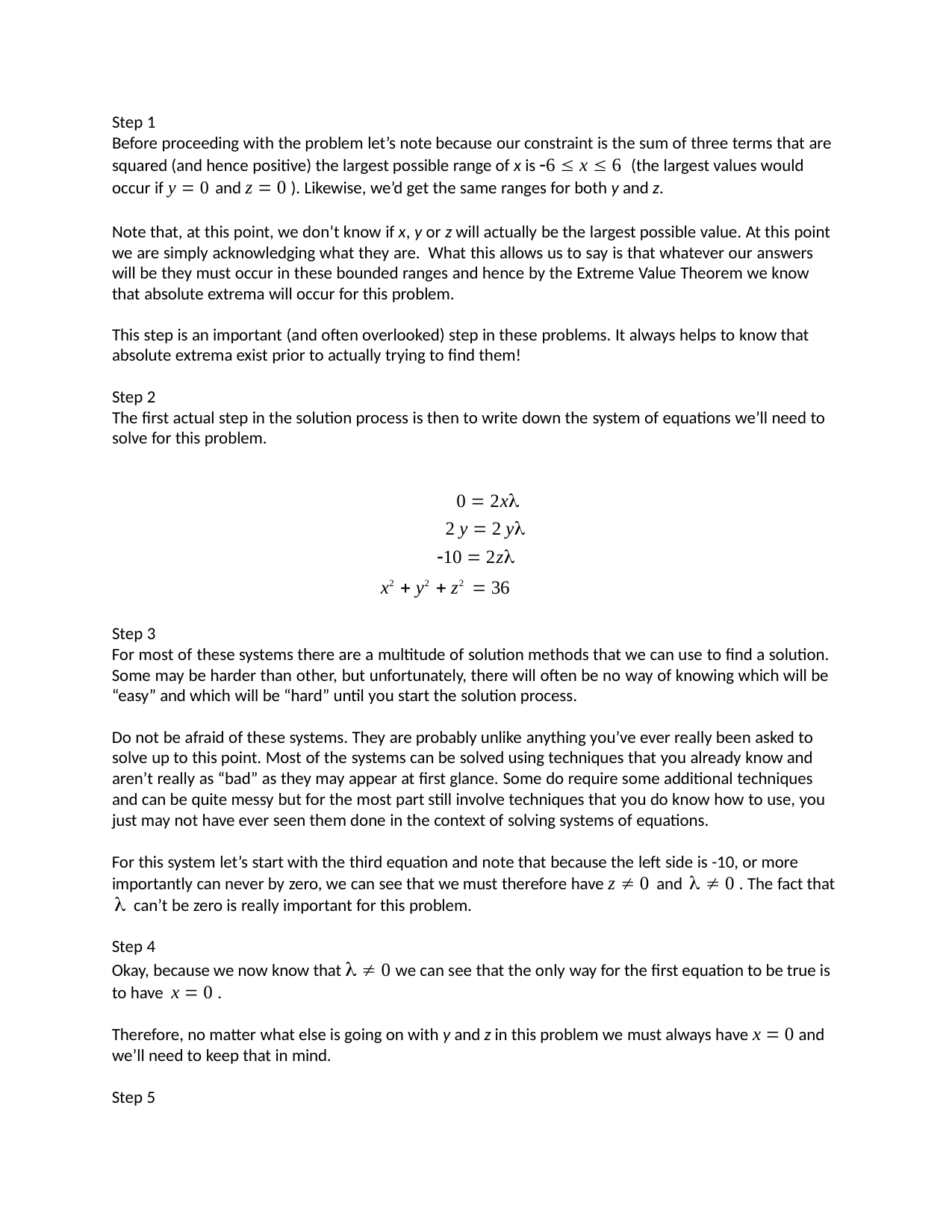

Step 1
Before proceeding with the problem let’s note because our constraint is the sum of three terms that are  squared (and hence positive) the largest possible range of x is −6 ≤ x ≤ 6  (the largest values would  occur if y = 0 and z = 0 ). Likewise, we’d get the same ranges for both y and z.

Note that, at this point, we don’t know if x, y or z will actually be the largest possible value. At this point  we are simply acknowledging what they are. What this allows us to say is that whatever our answers  will be they must occur in these bounded ranges and hence by the Extreme Value Theorem we know  that absolute extrema will occur for this problem.

This step is an important (and often overlooked) step in these problems. It always helps to know that  absolute extrema exist prior to actually trying to find them!

Step 2
The first actual step in the solution process is then to write down the system of equations we’ll need to  solve for this problem.

0 = 2xλ
2 y = 2 yλ
−10 = 2zλ
x2 + y2 + z2 = 36

Step 3
For most of these systems there are a multitude of solution methods that we can use to find a solution.  Some may be harder than other, but unfortunately, there will often be no way of knowing which will be  “easy” and which will be “hard” until you start the solution process.

Do not be afraid of these systems. They are probably unlike anything you’ve ever really been asked to  solve up to this point. Most of the systems can be solved using techniques that you already know and  aren’t really as “bad” as they may appear at first glance. Some do require some additional techniques  and can be quite messy but for the most part still involve techniques that you do know how to use, you  just may not have ever seen them done in the context of solving systems of equations.

For this system let’s start with the third equation and note that because the left side is -10, or more  importantly can never by zero, we can see that we must therefore have z ≠ 0 and λ ≠ 0 . The fact that
λ can’t be zero is really important for this problem.
Step 4
Okay, because we now know that λ ≠ 0 we can see that the only way for the first equation to be true is  to have x = 0 .
Therefore, no matter what else is going on with y and z in this problem we must always have x = 0 and  we’ll need to keep that in mind.

Step 5